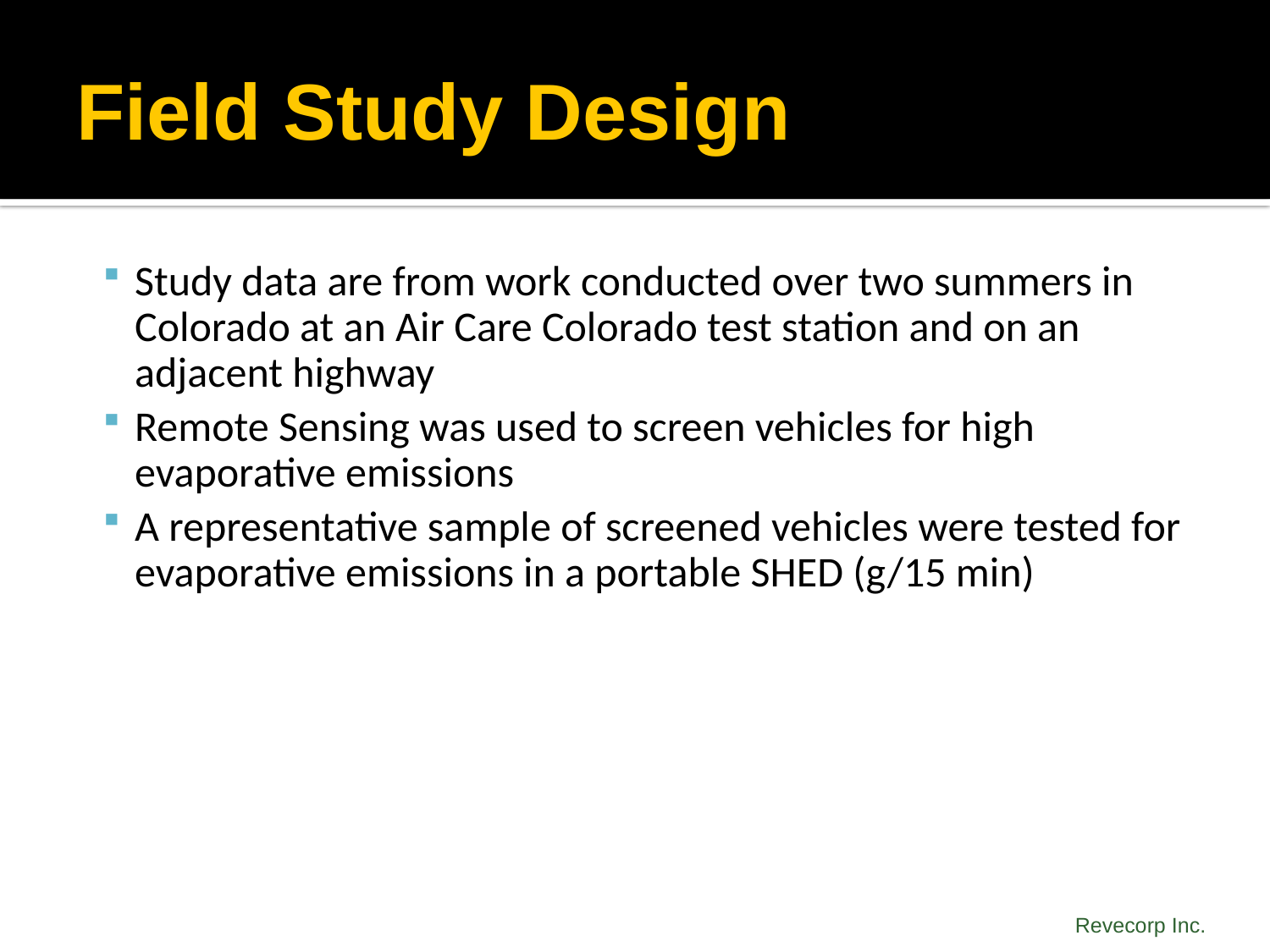

# Field Study Design
Study data are from work conducted over two summers in Colorado at an Air Care Colorado test station and on an adjacent highway
Remote Sensing was used to screen vehicles for high evaporative emissions
A representative sample of screened vehicles were tested for evaporative emissions in a portable SHED (g/15 min)
Revecorp Inc.